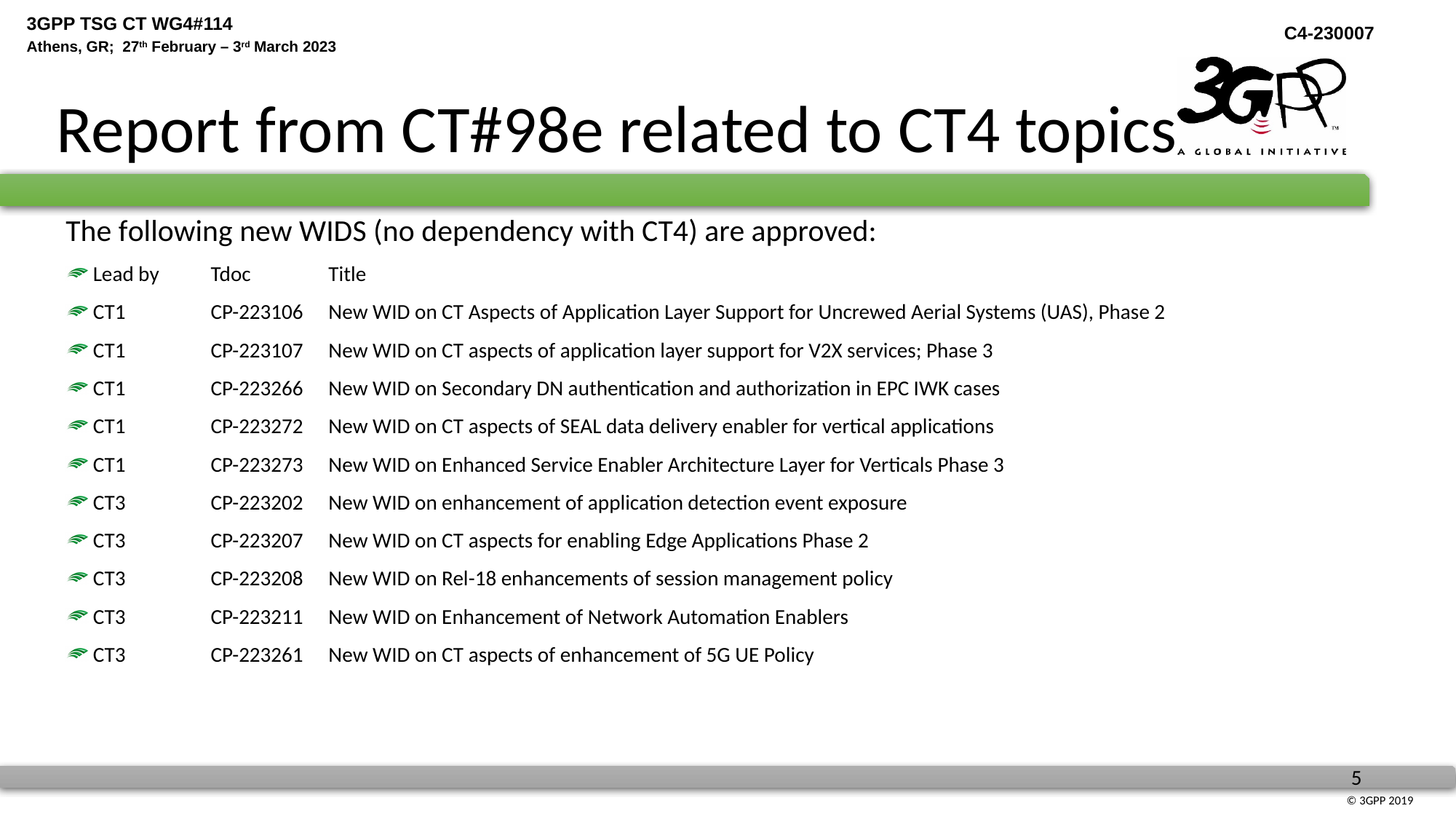

# Report from CT#98e related to CT4 topics
The following new WIDS (no dependency with CT4) are approved:
Lead by	Tdoc	Title
CT1	CP-223106	New WID on CT Aspects of Application Layer Support for Uncrewed Aerial Systems (UAS), Phase 2
CT1	CP-223107	New WID on CT aspects of application layer support for V2X services; Phase 3
CT1	CP-223266	New WID on Secondary DN authentication and authorization in EPC IWK cases
CT1	CP-223272	New WID on CT aspects of SEAL data delivery enabler for vertical applications
CT1	CP-223273	New WID on Enhanced Service Enabler Architecture Layer for Verticals Phase 3
CT3	CP-223202	New WID on enhancement of application detection event exposure
CT3	CP-223207	New WID on CT aspects for enabling Edge Applications Phase 2
CT3	CP-223208	New WID on Rel-18 enhancements of session management policy
CT3	CP-223211	New WID on Enhancement of Network Automation Enablers
CT3	CP-223261	New WID on CT aspects of enhancement of 5G UE Policy